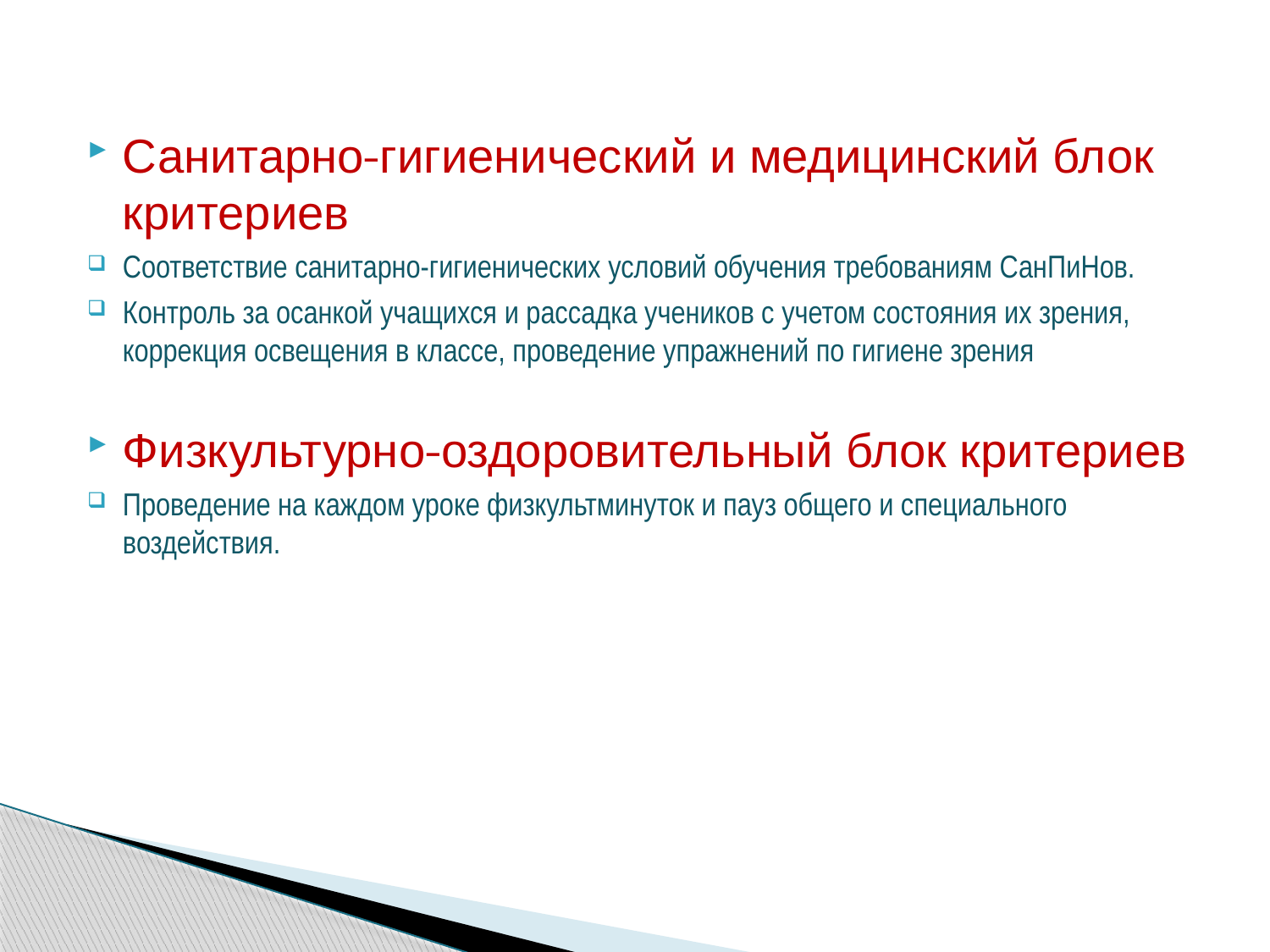

Санитарно-гигиенический и медицинский блок критериев
Соответствие санитарно-гигиенических условий обучения требованиям СанПиНов.
Контроль за осанкой учащихся и рассадка учеников с учетом состояния их зрения, коррекция освещения в классе, проведение упражнений по гигиене зрения

Физкультурно-оздоровительный блок критериев
Проведение на каждом уроке физкультминуток и пауз общего и специального воздействия.